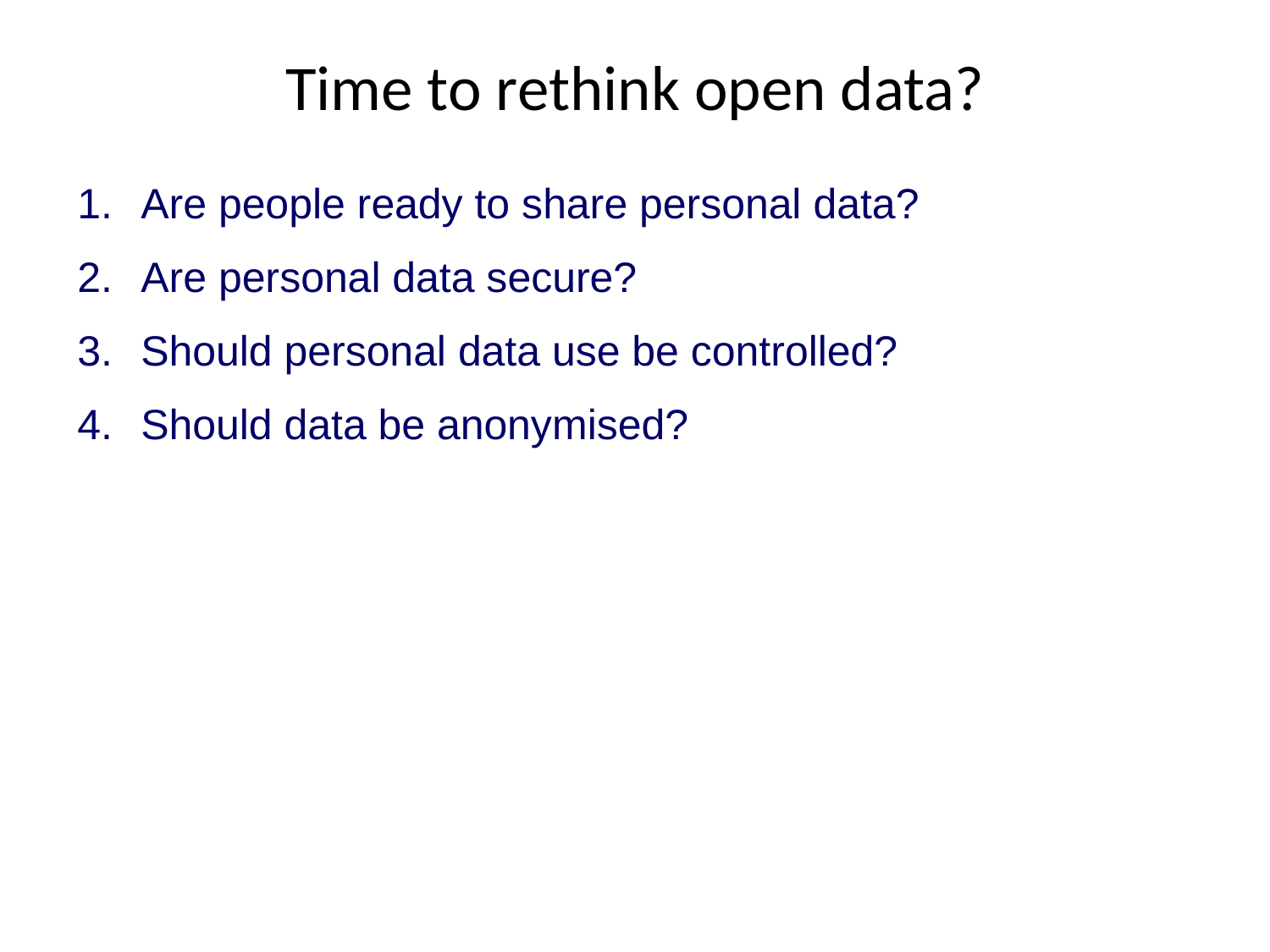

Time to rethink open data?

Are people ready to share personal data?
Are personal data secure?
Should personal data use be controlled?
Should data be anonymised?